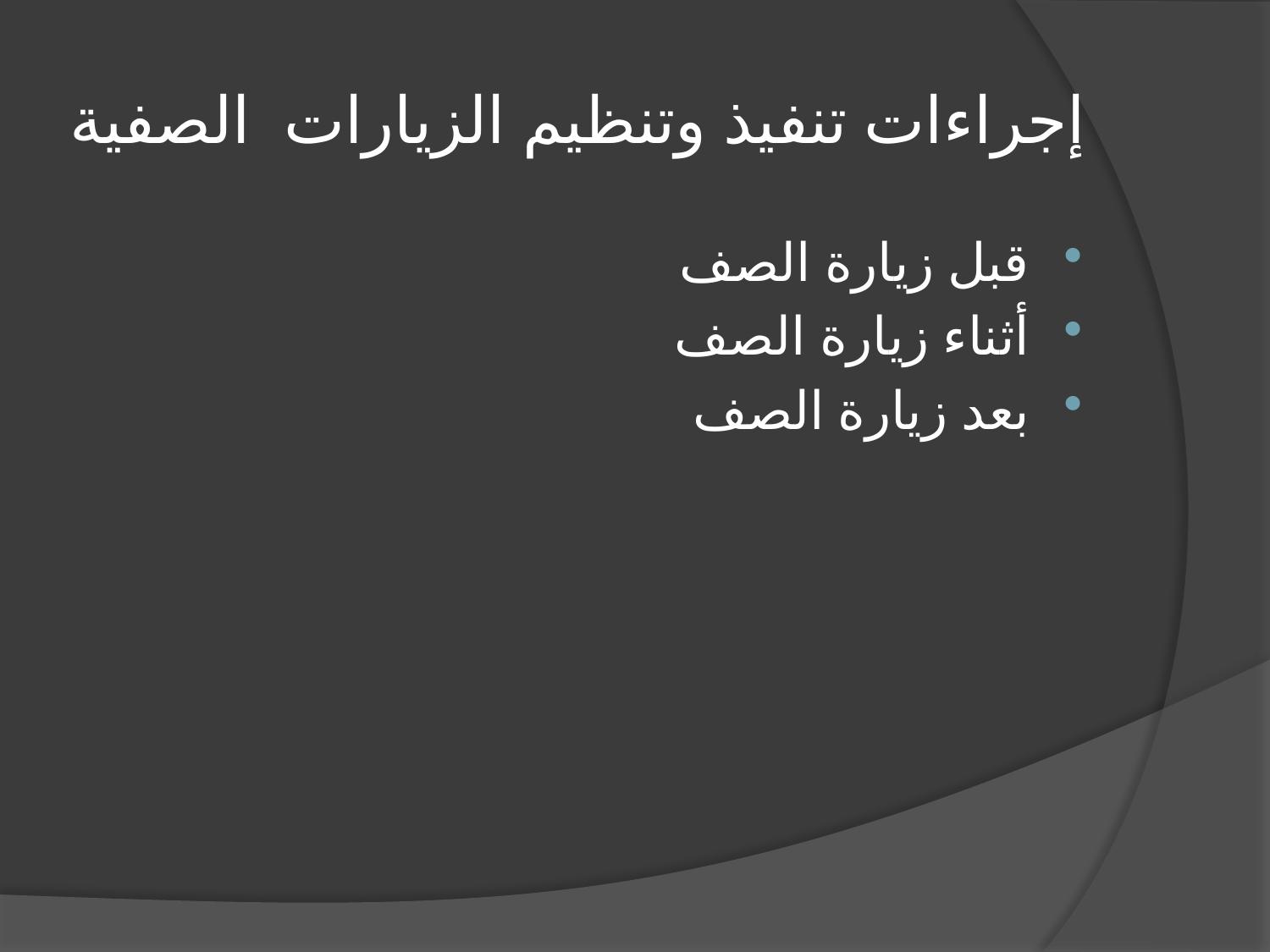

# إجراءات تنفيذ وتنظيم الزيارات  الصفية
قبل زيارة الصف
أثناء زيارة الصف
بعد زيارة الصف